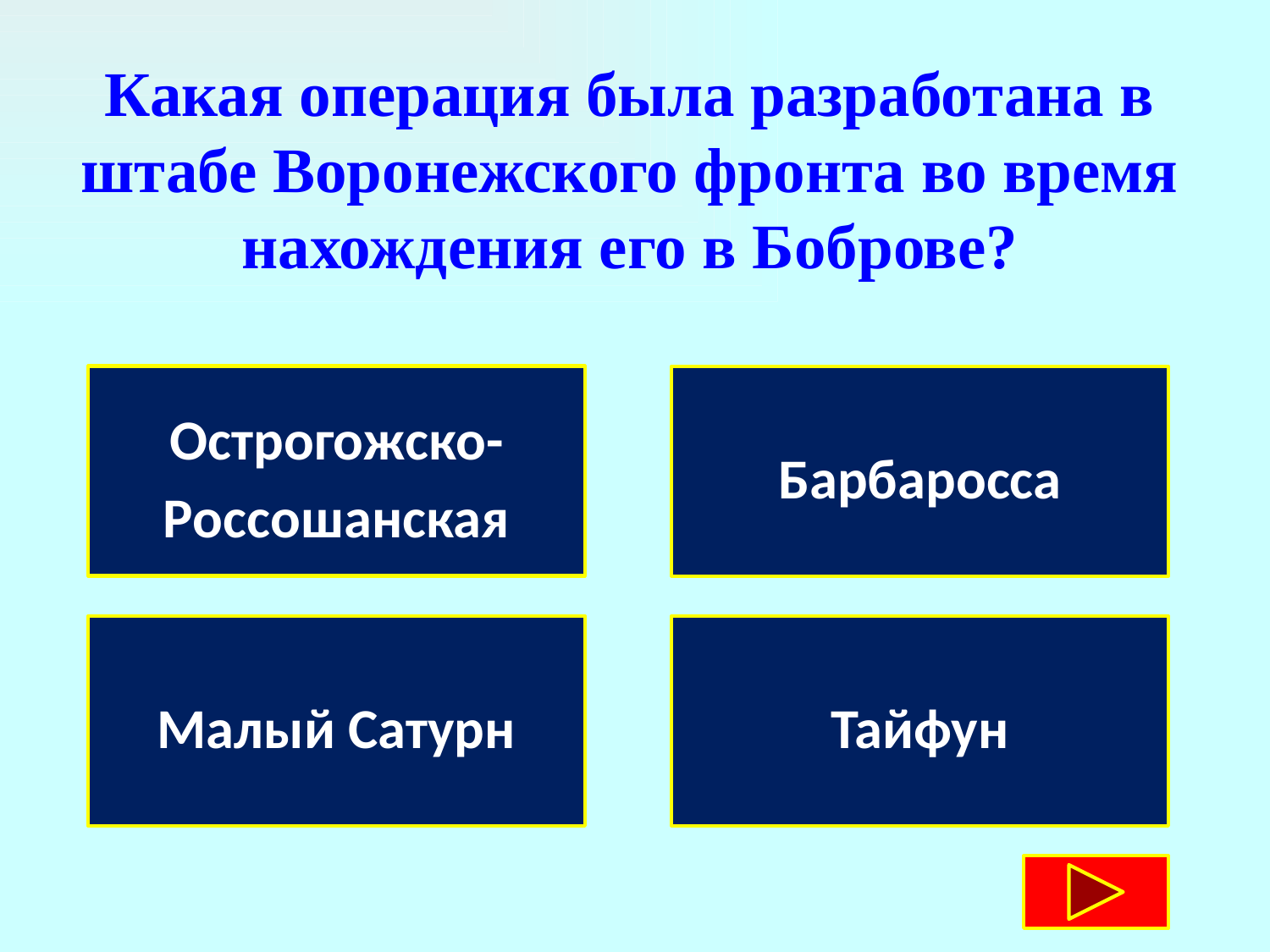

Какая операция была разработана в штабе Воронежского фронта во время нахождения его в Боброве?
Острогожско-Россошанская
Барбаросса
Малый Сатурн
Тайфун